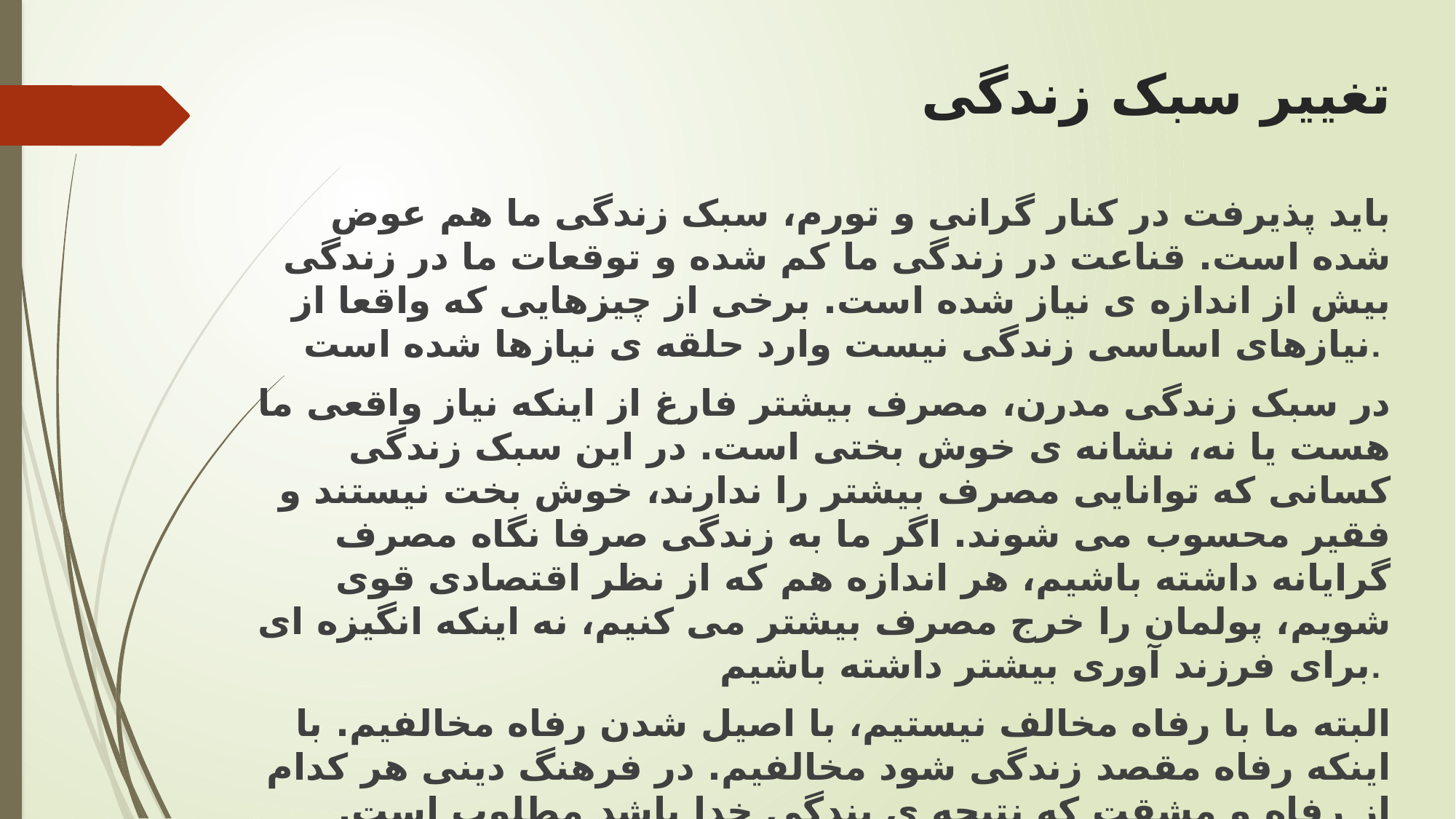

# تغییر سبک زندگی
باید پذیرفت در کنار گرانی و تورم،‌ سبک زندگی ما هم عوض شده است. قناعت در زندگی ما کم شده و توقعات ما در زندگی بیش از اندازه ی نیاز شده است. برخی از چیزهایی که واقعا از نیازهای اساسی زندگی نیست وارد حلقه ی نیازها شده است.
در سبک زندگی مدرن، مصرف بیشتر فارغ از اینکه نیاز واقعی ما هست یا نه، نشانه ی خوش بختی است. در این سبک زندگی کسانی که توانایی مصرف بیشتر را ندارند، خوش بخت نیستند و فقیر محسوب می شوند. اگر ما به زندگی صرفا نگاه مصرف گرایانه داشته باشیم، هر اندازه هم که از نظر اقتصادی قوی شویم، پولمان را خرج مصرف بیشتر می کنیم، نه اینکه انگیزه ای برای فرزند آوری بیشتر داشته باشیم.
البته ما با رفاه مخالف نیستیم، با اصیل شدن رفاه مخالفیم. با اینکه رفاه مقصد زندگی شود مخالفیم. در فرهنگ دینی هر کدام از رفاه و مشقت که نتیجه ی بندگی خدا باشد مطلوب است. کسی که رفاه را مقصد خود قرار می دهد، در جایی که بندگی برای او رفاه را به ارمغان نیاورد،‌ بندگی را به قیمت رفاه می فروشد.